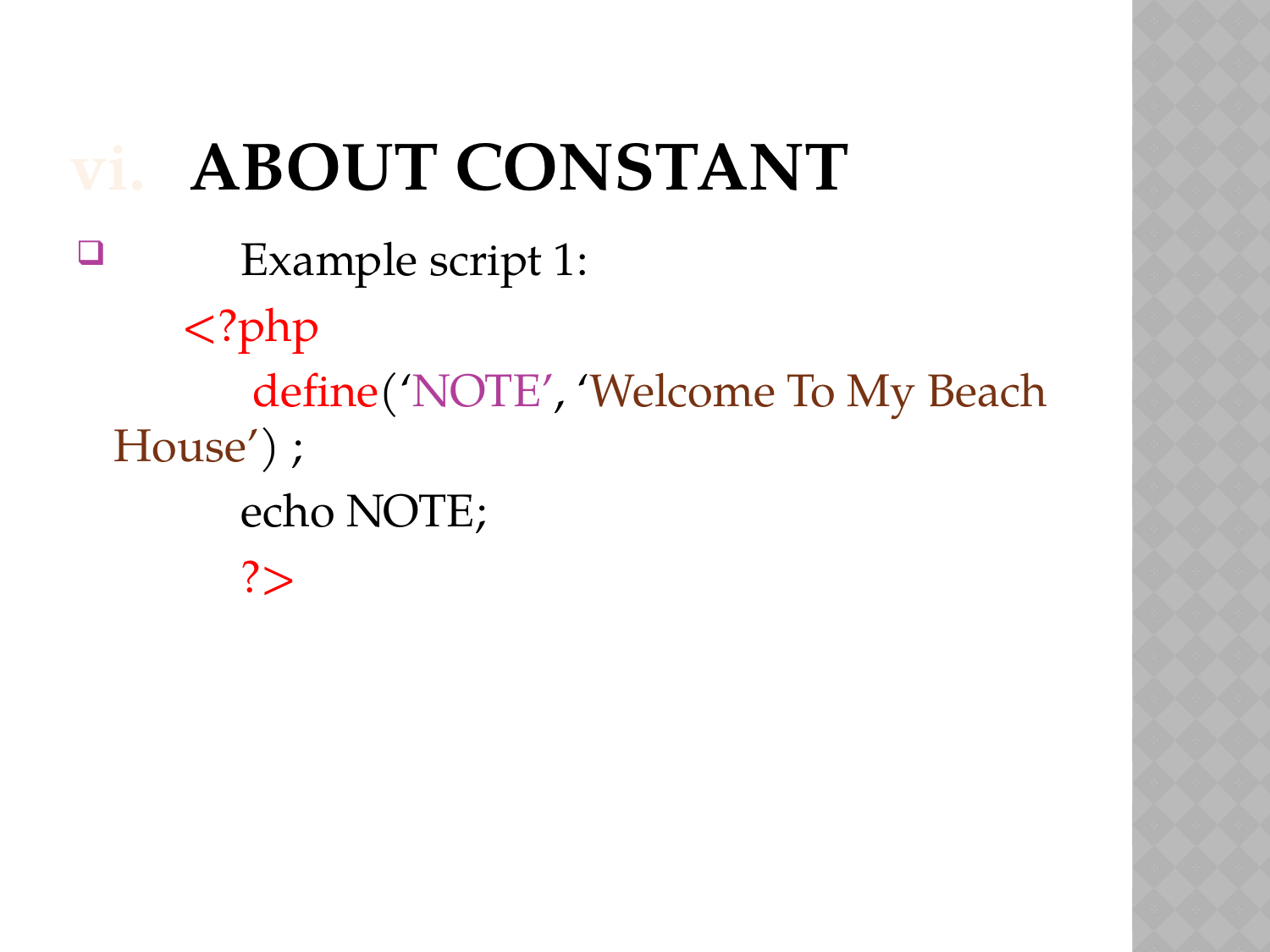

# About Constant
 	Example script 1:
	      <?php
		 define(‘NOTE’, ‘Welcome To My Beach House’) ;
		echo NOTE;
		?>